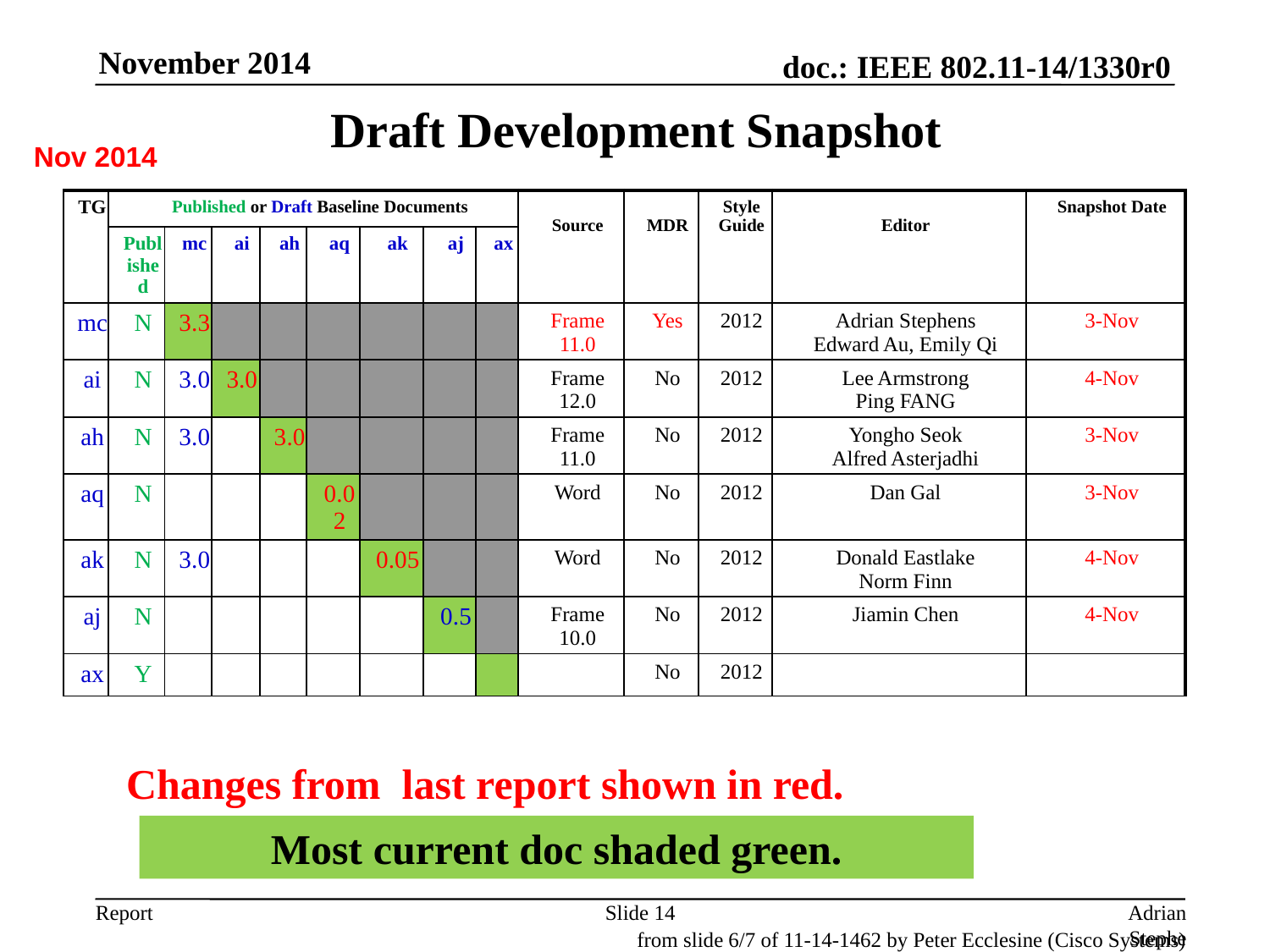

November 2014
Draft Development Snapshot
Nov 2014
| TG | Published or Draft Baseline Documents |  |  |  |  |  |  |  | Source | MDR | Style Guide | Editor | Snapshot Date |
| --- | --- | --- | --- | --- | --- | --- | --- | --- | --- | --- | --- | --- | --- |
|  | Published | mc | ai | ah | aq | ak | aj | ax |  |  |  |  |  |
| mc | N | 3.3 |  |  |  |  |  |  | Frame 11.0 | Yes | 2012 | Adrian Stephens Edward Au, Emily Qi | 3-Nov |
| ai | N | 3.0 | 3.0 |  |  |  |  |  | Frame 12.0 | No | 2012 | Lee Armstrong Ping FANG | 4-Nov |
| ah | N | 3.0 |  | 3.0 |  |  |  |  | Frame 11.0 | No | 2012 | Yongho Seok Alfred Asterjadhi | 3-Nov |
| aq | N |  |  |  | 0.02 |  |  |  | Word | No | 2012 | Dan Gal | 3-Nov |
| ak | N | 3.0 |  |  |  | 0.05 |  |  | Word | No | 2012 | Donald Eastlake Norm Finn | 4-Nov |
| aj | N |  |  |  |  |  | 0.5 |  | Frame 10.0 | No | 2012 | Jiamin Chen | 4-Nov |
| ax | Y |  |  |  |  |  |  |  |  | No | 2012 |  |  |
Changes from  last report shown in red.
Most current doc shaded green.
Slide 14
Adrian Stephens, Intel Corporation
from slide 6/7 of 11-14-1462 by Peter Ecclesine (Cisco Systems)